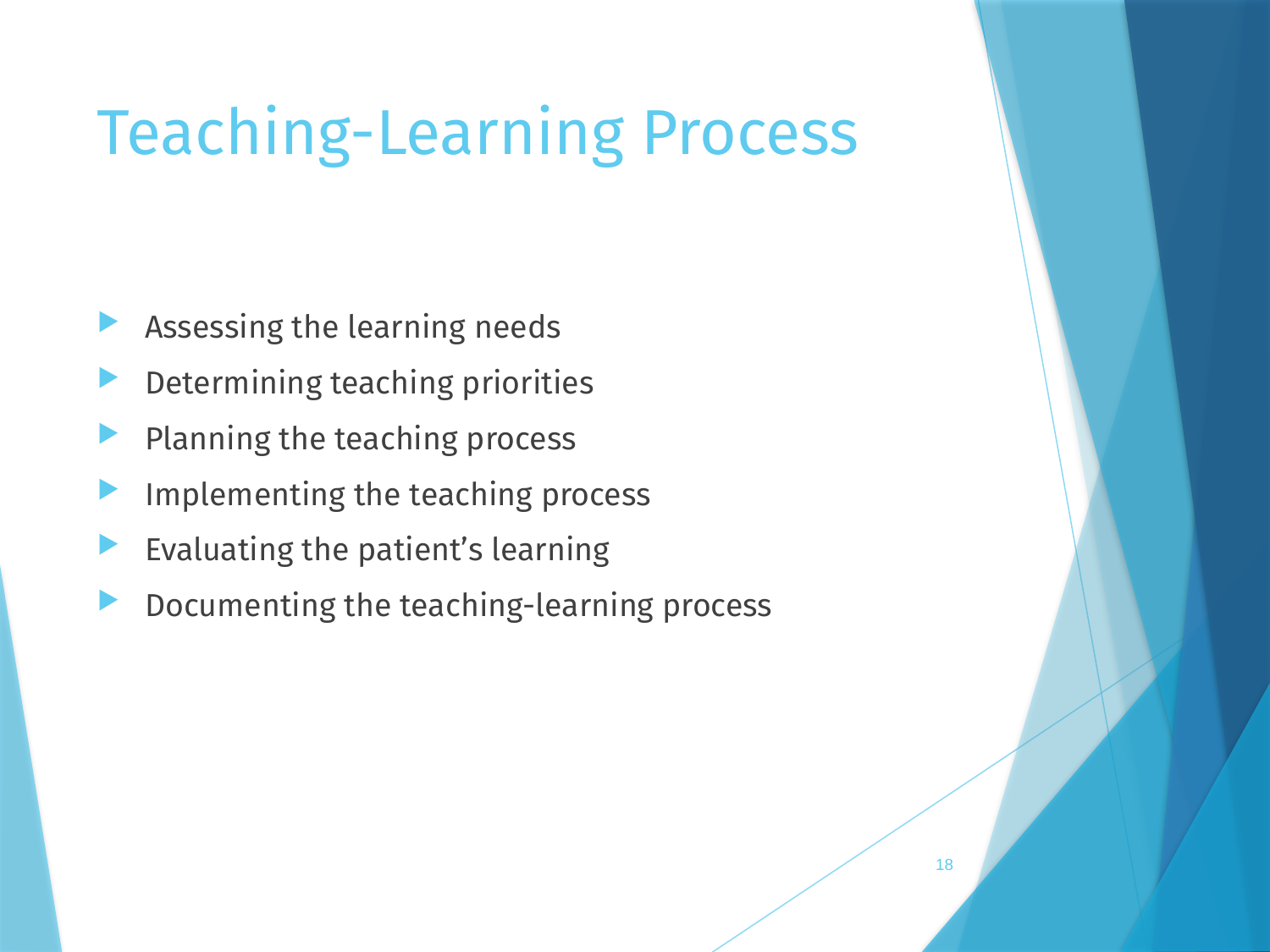

# Teaching-Learning Process
Assessing the learning needs
Determining teaching priorities
Planning the teaching process
Implementing the teaching process
Evaluating the patient’s learning
Documenting the teaching-learning process
 18